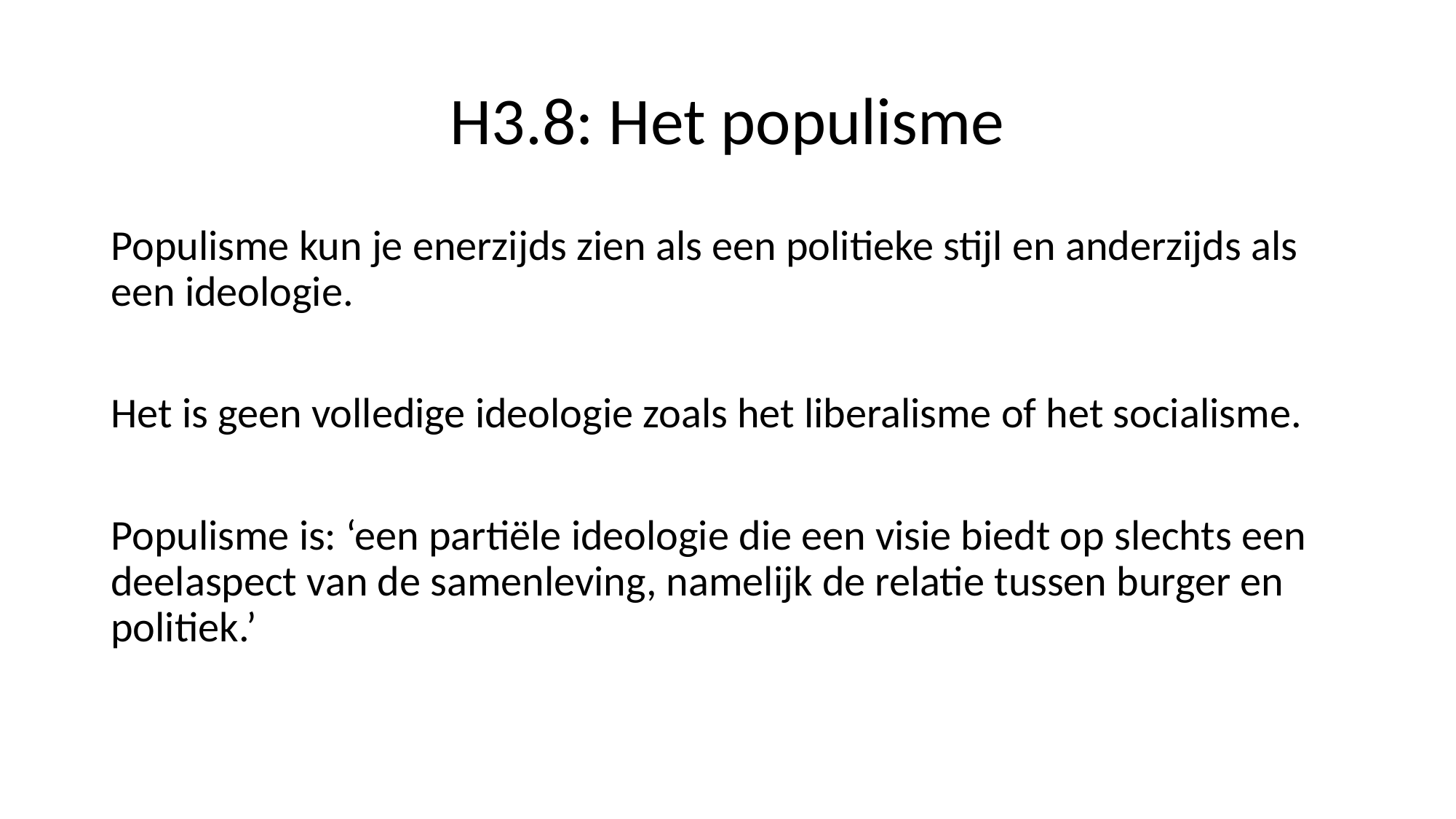

# H3.8: Het populisme
Populisme kun je enerzijds zien als een politieke stijl en anderzijds als een ideologie.

Het is geen volledige ideologie zoals het liberalisme of het socialisme.

Populisme is: ‘een partiële ideologie die een visie biedt op slechts een deelaspect van de samenleving, namelijk de relatie tussen burger en politiek.’